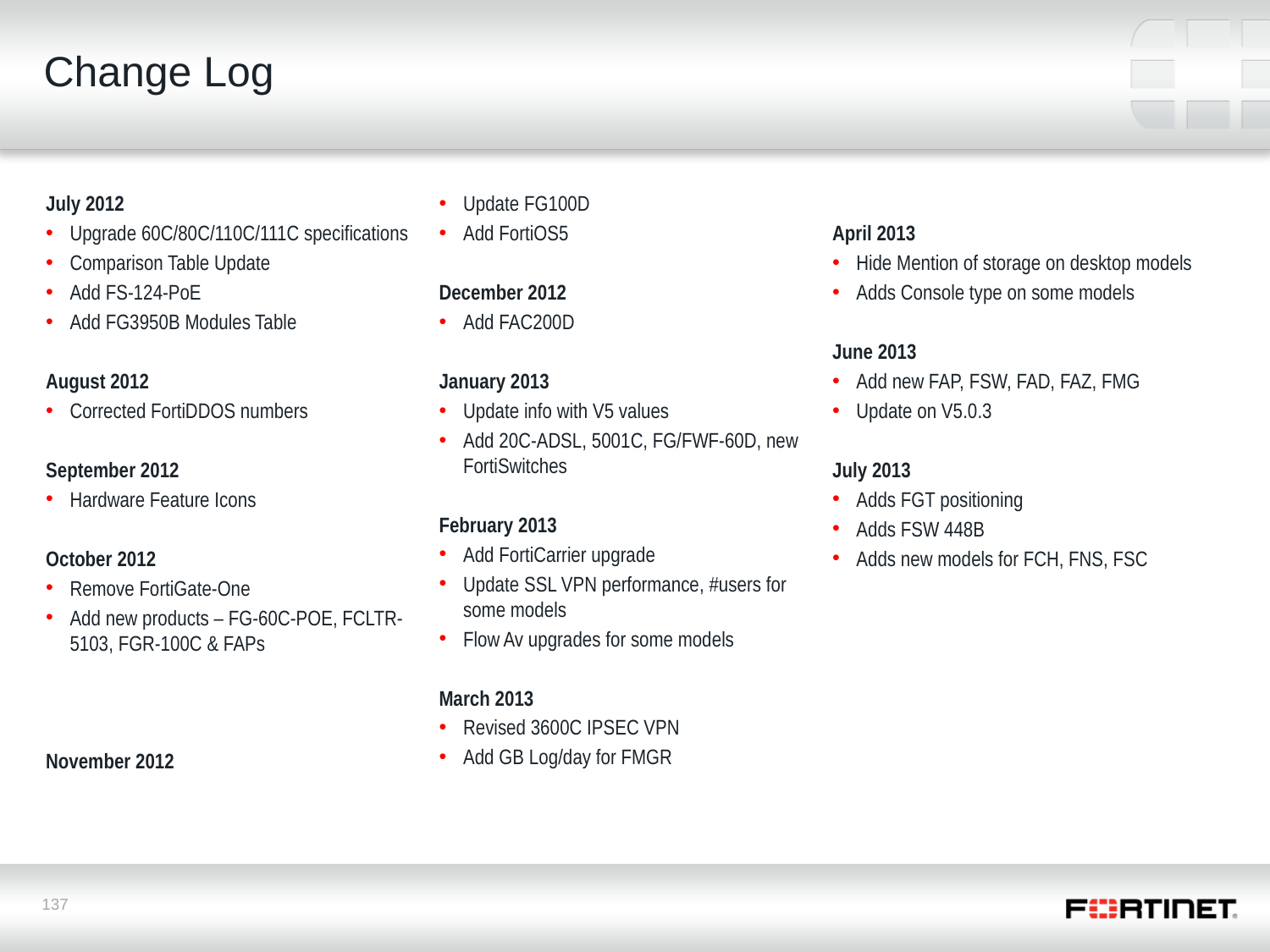

# Change Log
July 2012
Upgrade 60C/80C/110C/111C specifications
Comparison Table Update
Add FS-124-PoE
Add FG3950B Modules Table

August 2012
Corrected FortiDDOS numbers

September 2012
Hardware Feature Icons

October 2012
Remove FortiGate-One
Add new products – FG-60C-POE, FCLTR-5103, FGR-100C & FAPs

November 2012
Update FG100D
Add FortiOS5

December 2012
Add FAC200D

January 2013
Update info with V5 values
Add 20C-ADSL, 5001C, FG/FWF-60D, new FortiSwitches

February 2013
Add FortiCarrier upgrade
Update SSL VPN performance, #users for some models
Flow Av upgrades for some models

March 2013
Revised 3600C IPSEC VPN
Add GB Log/day for FMGR

April 2013
Hide Mention of storage on desktop models
Adds Console type on some models

June 2013
Add new FAP, FSW, FAD, FAZ, FMG
Update on V5.0.3

July 2013
Adds FGT positioning
Adds FSW 448B
Adds new models for FCH, FNS, FSC